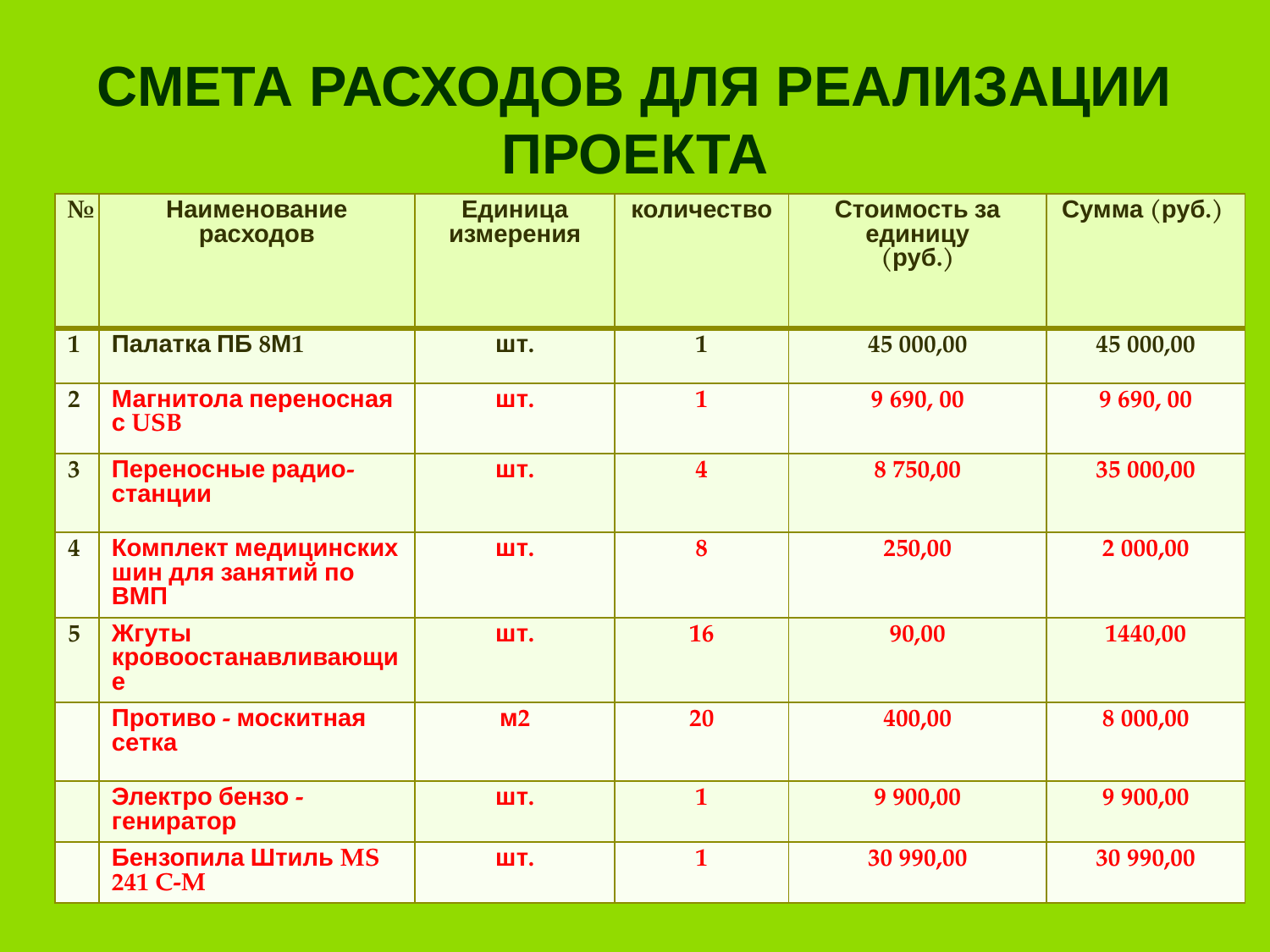

# СМЕТА РАСХОДОВ ДЛЯ РЕАЛИЗАЦИИ ПРОЕКТА
| № | Наименование расходов | Единица измерения | количество | Стоимость за единицу (руб.) | Сумма (руб.) |
| --- | --- | --- | --- | --- | --- |
| 1 | Палатка ПБ 8М1 | шт. | 1 | 45 000,00 | 45 000,00 |
| 2 | Магнитола переносная с USB | шт. | 1 | 9 690, 00 | 9 690, 00 |
| 3 | Переносные радио- станции | шт. | 4 | 8 750,00 | 35 000,00 |
| 4 | Комплект медицинских шин для занятий по ВМП | шт. | 8 | 250,00 | 2 000,00 |
| 5 | Жгуты кровоостанавливающие | шт. | 16 | 90,00 | 1440,00 |
|  | Противо - москитная сетка | м2 | 20 | 400,00 | 8 000,00 |
|  | Электро бензо - гениратор | шт. | 1 | 9 900,00 | 9 900,00 |
|  | Бензопила Штиль MS 241 C-M | шт. | 1 | 30 990,00 | 30 990,00 |